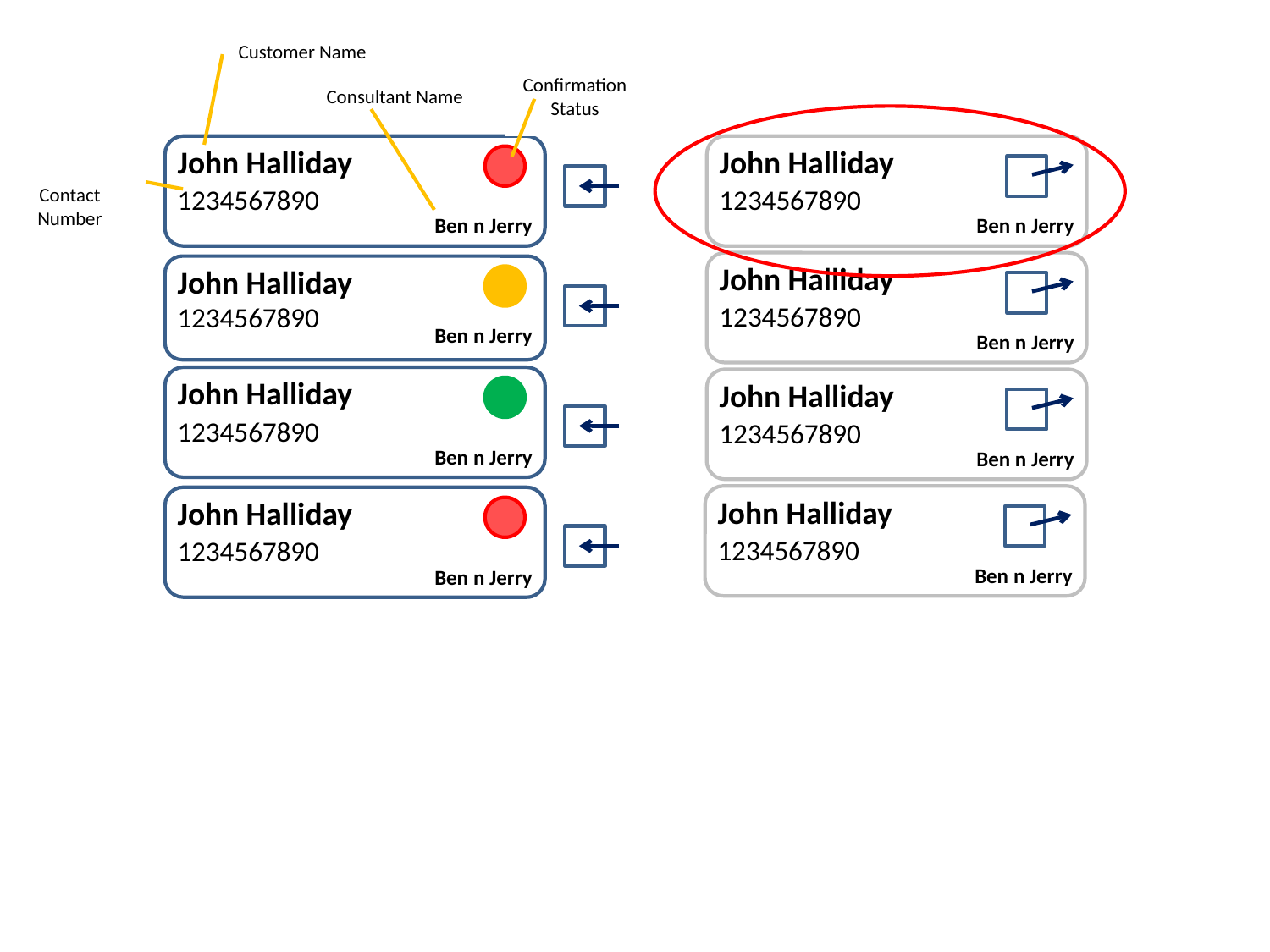

Customer Name
Confirmation Status
Consultant Name

John Halliday

1234567890
Ben n Jerry

John Halliday
1234567890
Ben n Jerry

Contact Number

John Halliday
1234567890
Ben n Jerry

John Halliday
1234567890
Ben n Jerry

John Halliday

1234567890
Ben n Jerry

John Halliday
1234567890
Ben n Jerry

John Halliday
1234567890
Ben n Jerry

John Halliday

1234567890
Ben n Jerry